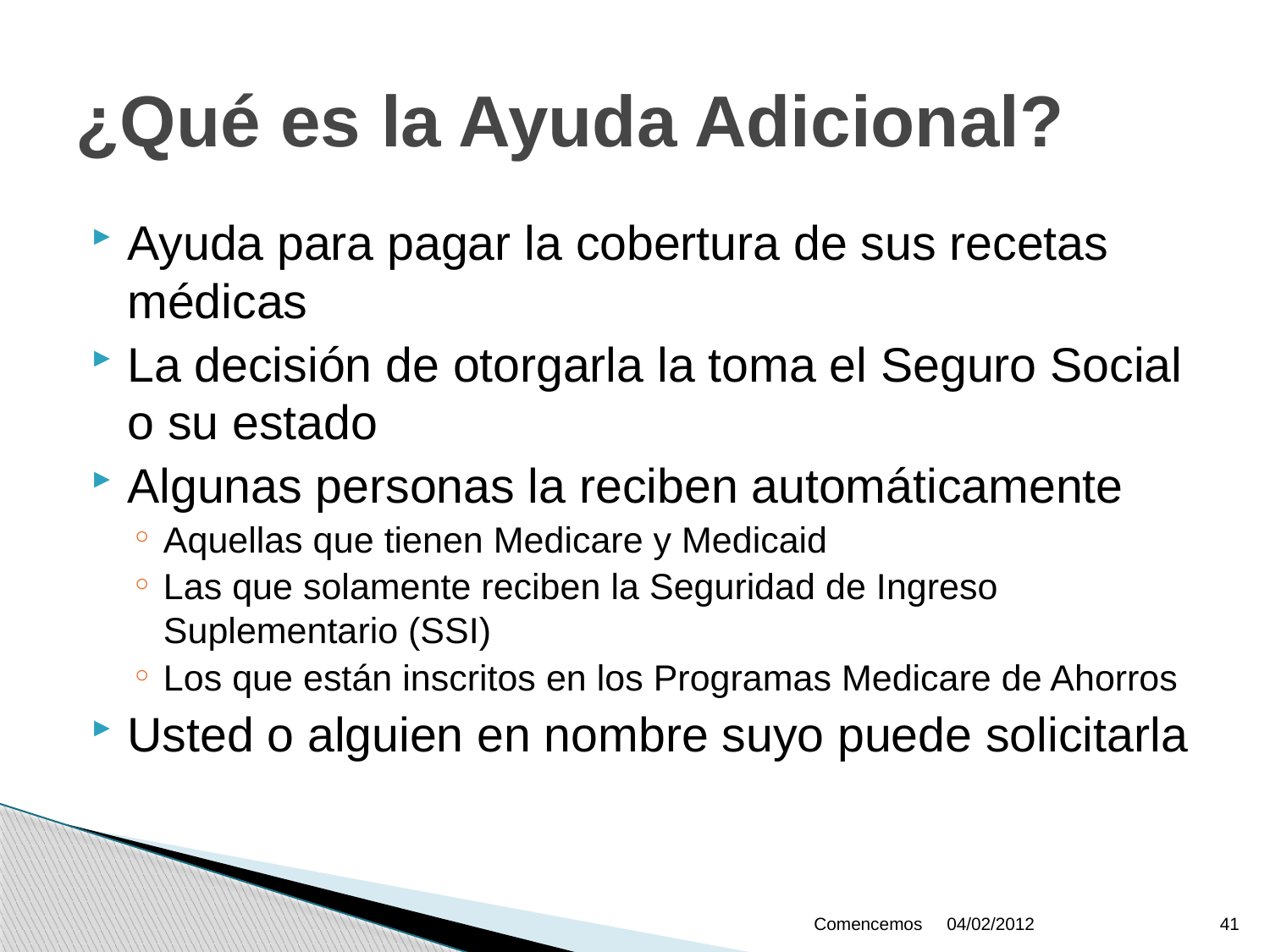

# ¿Qué es la Ayuda Adicional?
Ayuda para pagar la cobertura de sus recetas médicas
La decisión de otorgarla la toma el Seguro Social o su estado
Algunas personas la reciben automáticamente
Aquellas que tienen Medicare y Medicaid
Las que solamente reciben la Seguridad de Ingreso Suplementario (SSI)
Los que están inscritos en los Programas Medicare de Ahorros
Usted o alguien en nombre suyo puede solicitarla

Comencemos
04/02/2012
41